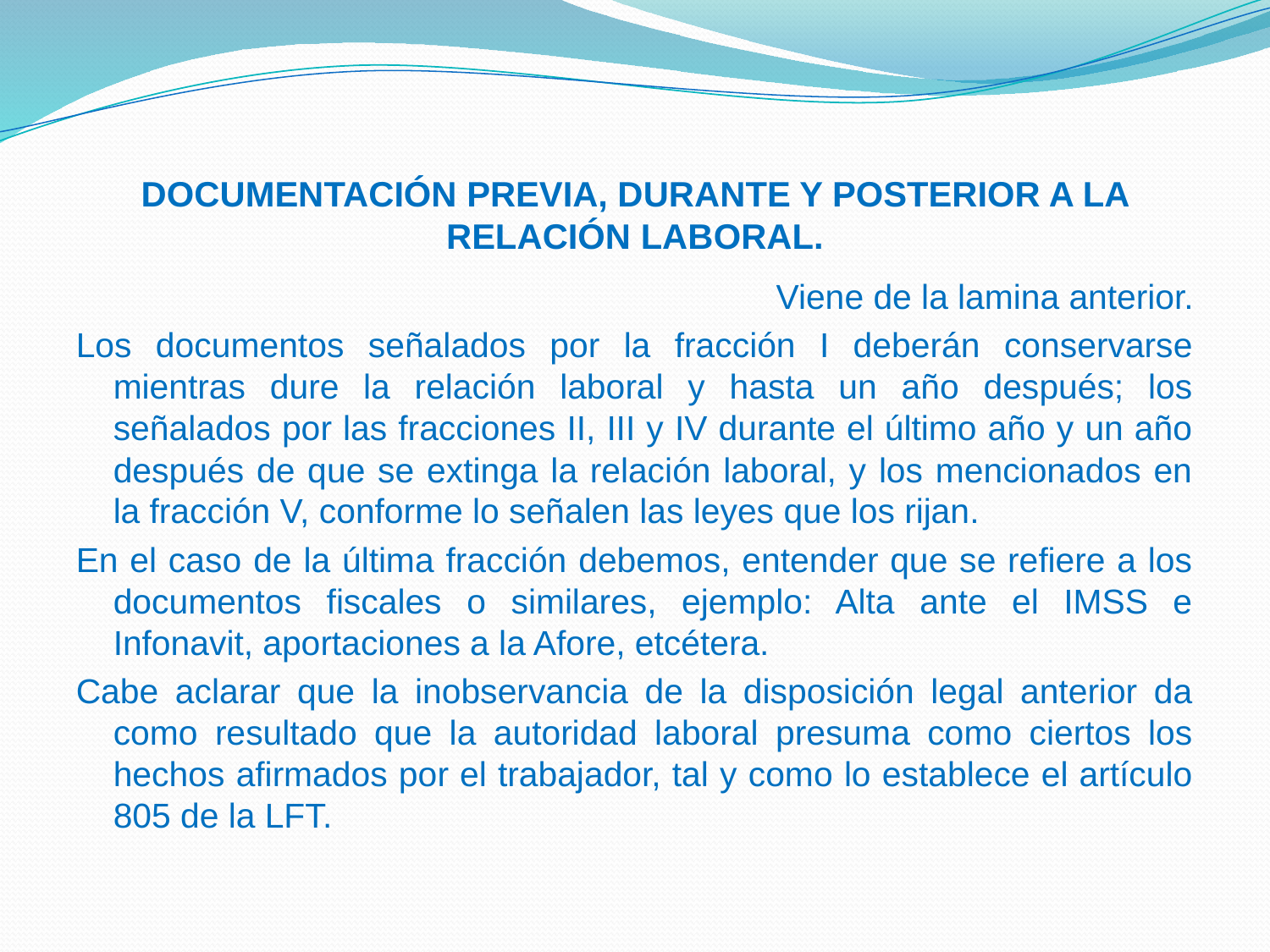

# DOCUMENTACIÓN PREVIA, DURANTE Y POSTERIOR A LA RELACIÓN LABORAL.
Viene de la lamina anterior.
Los documentos señalados por la fracción I deberán conservarse mientras dure la relación laboral y hasta un año después; los señalados por las fracciones II, III y IV durante el último año y un año después de que se extinga la relación laboral, y los mencionados en la fracción V, conforme lo señalen las leyes que los rijan.
En el caso de la última fracción debemos, entender que se refiere a los documentos fiscales o similares, ejemplo: Alta ante el IMSS e Infonavit, aportaciones a la Afore, etcétera.
Cabe aclarar que la inobservancia de la disposición legal anterior da como resultado que la autoridad laboral presuma como ciertos los hechos afirmados por el trabajador, tal y como lo establece el artículo 805 de la LFT.